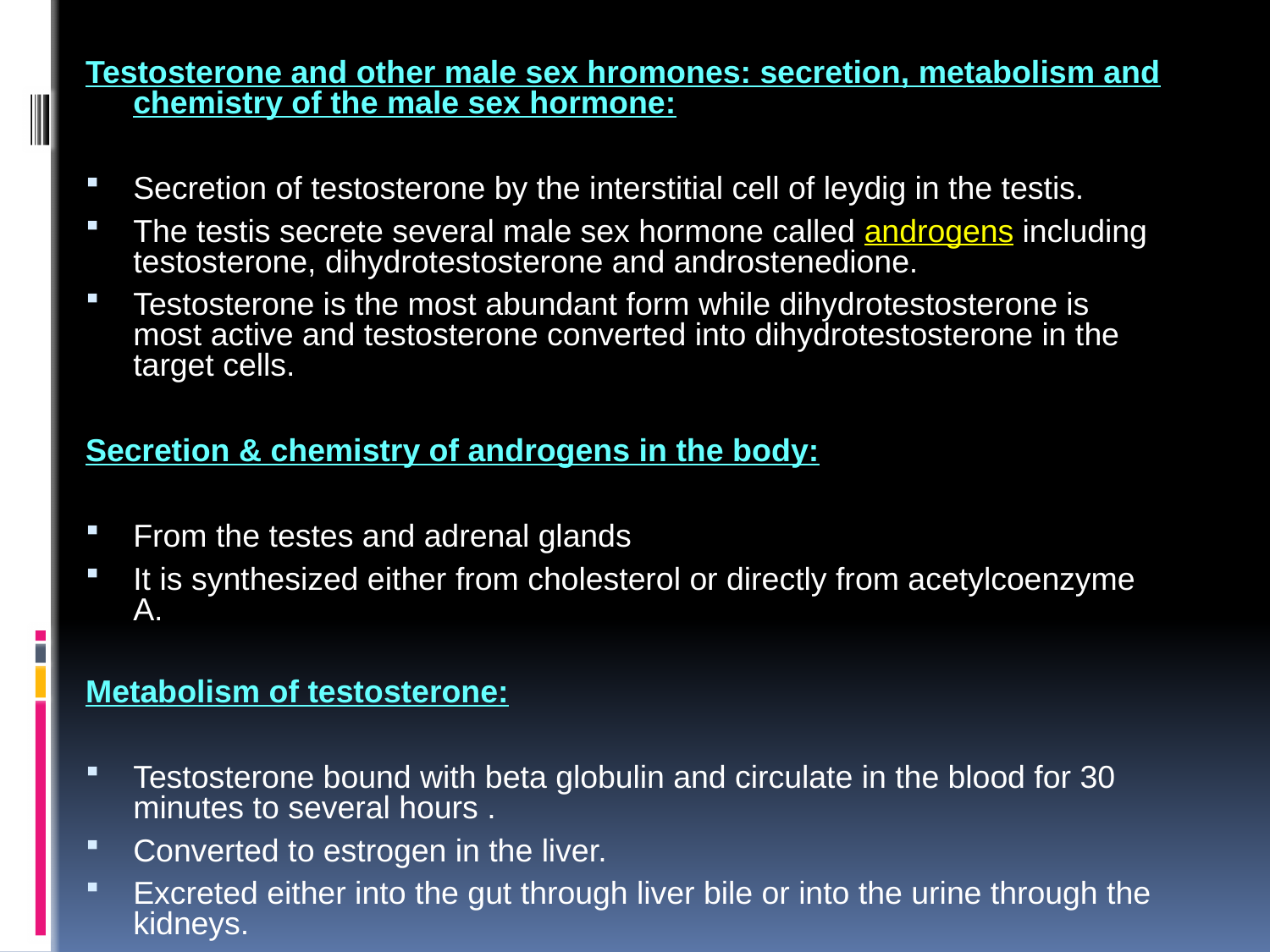

Testosterone and other male sex hromones: secretion, metabolism and chemistry of the male sex hormone:

Secretion of testosterone by the interstitial cell of leydig in the testis.
The testis secrete several male sex hormone called androgens including testosterone, dihydrotestosterone and androstenedione.
Testosterone is the most abundant form while dihydrotestosterone is most active and testosterone converted into dihydrotestosterone in the target cells.

Secretion & chemistry of androgens in the body:

From the testes and adrenal glands
It is synthesized either from cholesterol or directly from acetylcoenzyme A.

Metabolism of testosterone:

Testosterone bound with beta globulin and circulate in the blood for 30 minutes to several hours .
Converted to estrogen in the liver.
Excreted either into the gut through liver bile or into the urine through the kidneys.